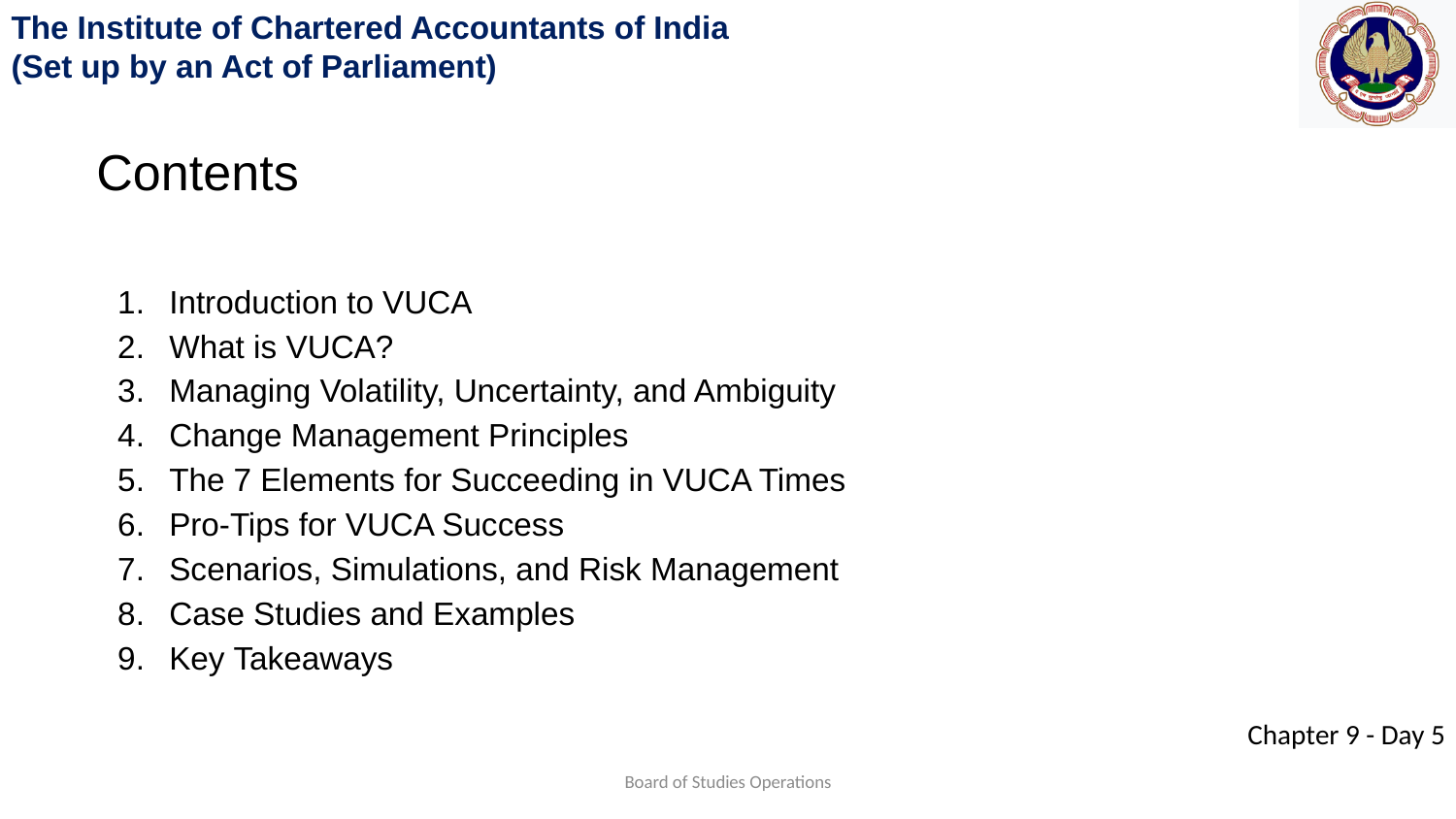

Contents
Introduction to VUCA
What is VUCA?
Managing Volatility, Uncertainty, and Ambiguity
Change Management Principles
The 7 Elements for Succeeding in VUCA Times
Pro-Tips for VUCA Success
Scenarios, Simulations, and Risk Management
Case Studies and Examples
Key Takeaways
Board of Studies Operations